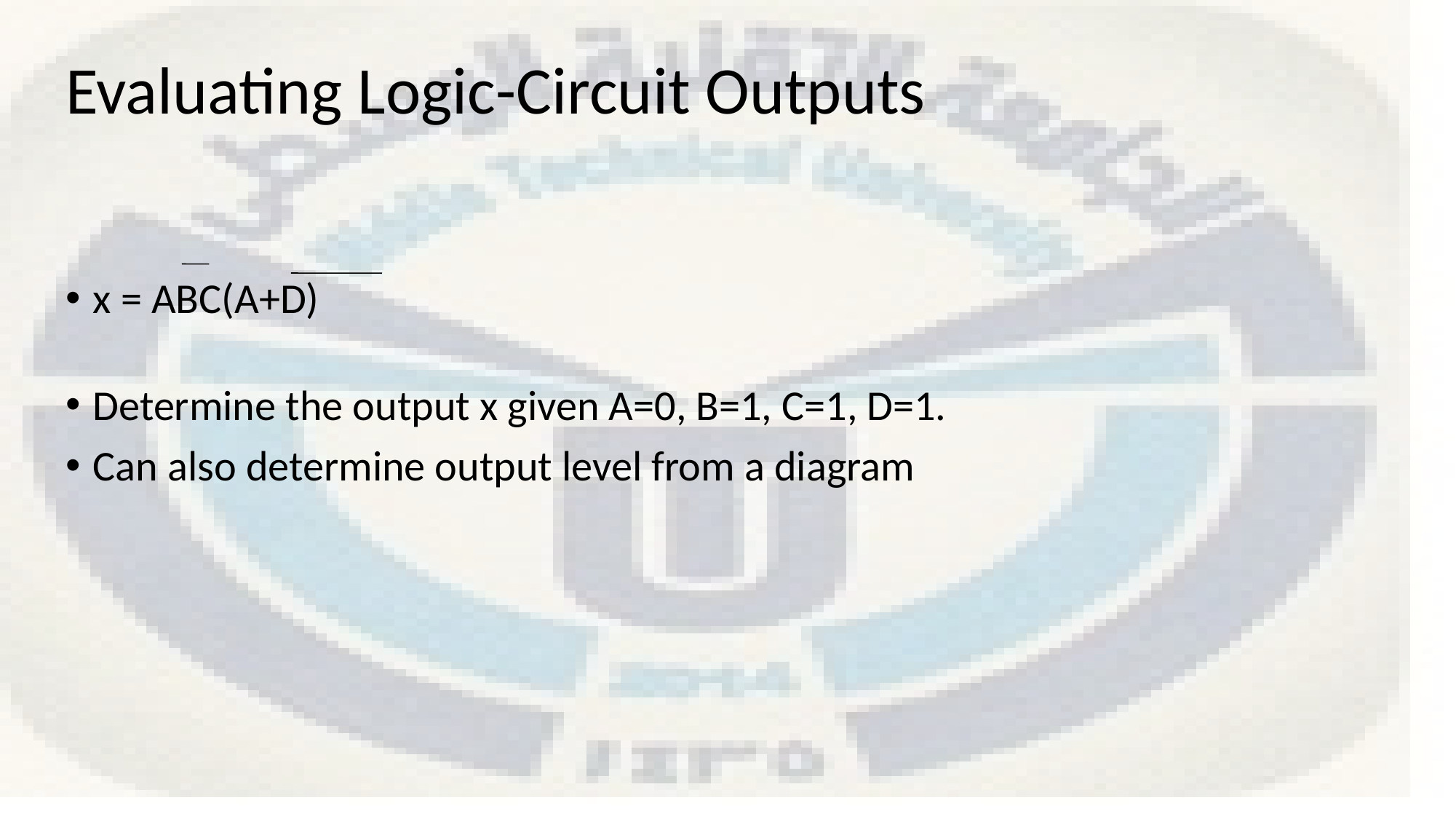

Evaluating Logic-Circuit Outputs

x = ABC(A+D)
Determine the output x given A=0, B=1, C=1, D=1.
Can also determine output level from a diagram